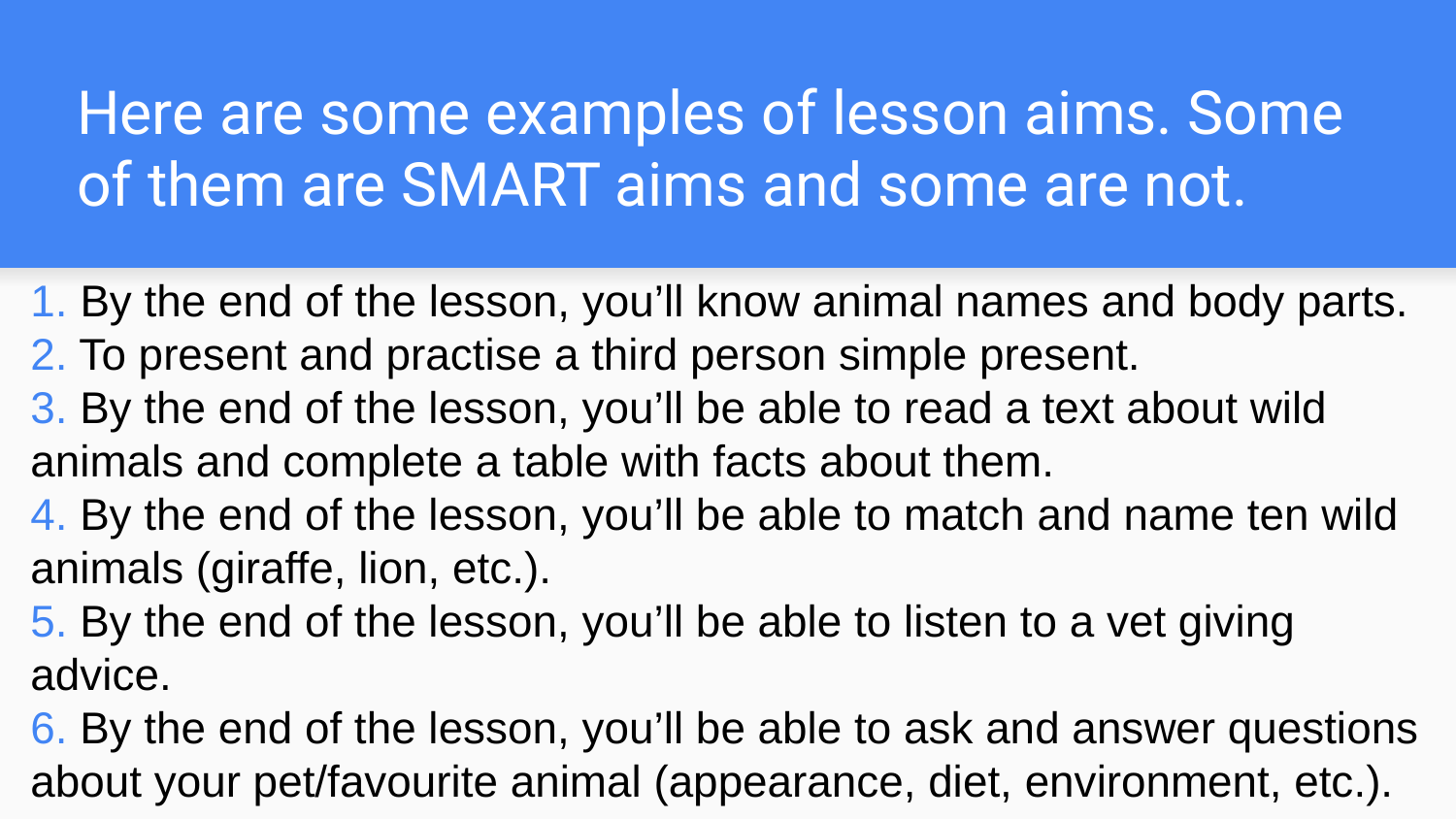

# Here are some examples of lesson aims. Some of them are SMART aims and some are not.

1. By the end of the lesson, you’ll know animal names and body parts.
2. To present and practise a third person simple present.
3. By the end of the lesson, you’ll be able to read a text about wild animals and complete a table with facts about them.
4. By the end of the lesson, you’ll be able to match and name ten wild animals (giraffe, lion, etc.).
5. By the end of the lesson, you’ll be able to listen to a vet giving advice.
6. By the end of the lesson, you’ll be able to ask and answer questions about your pet/favourite animal (appearance, diet, environment, etc.).